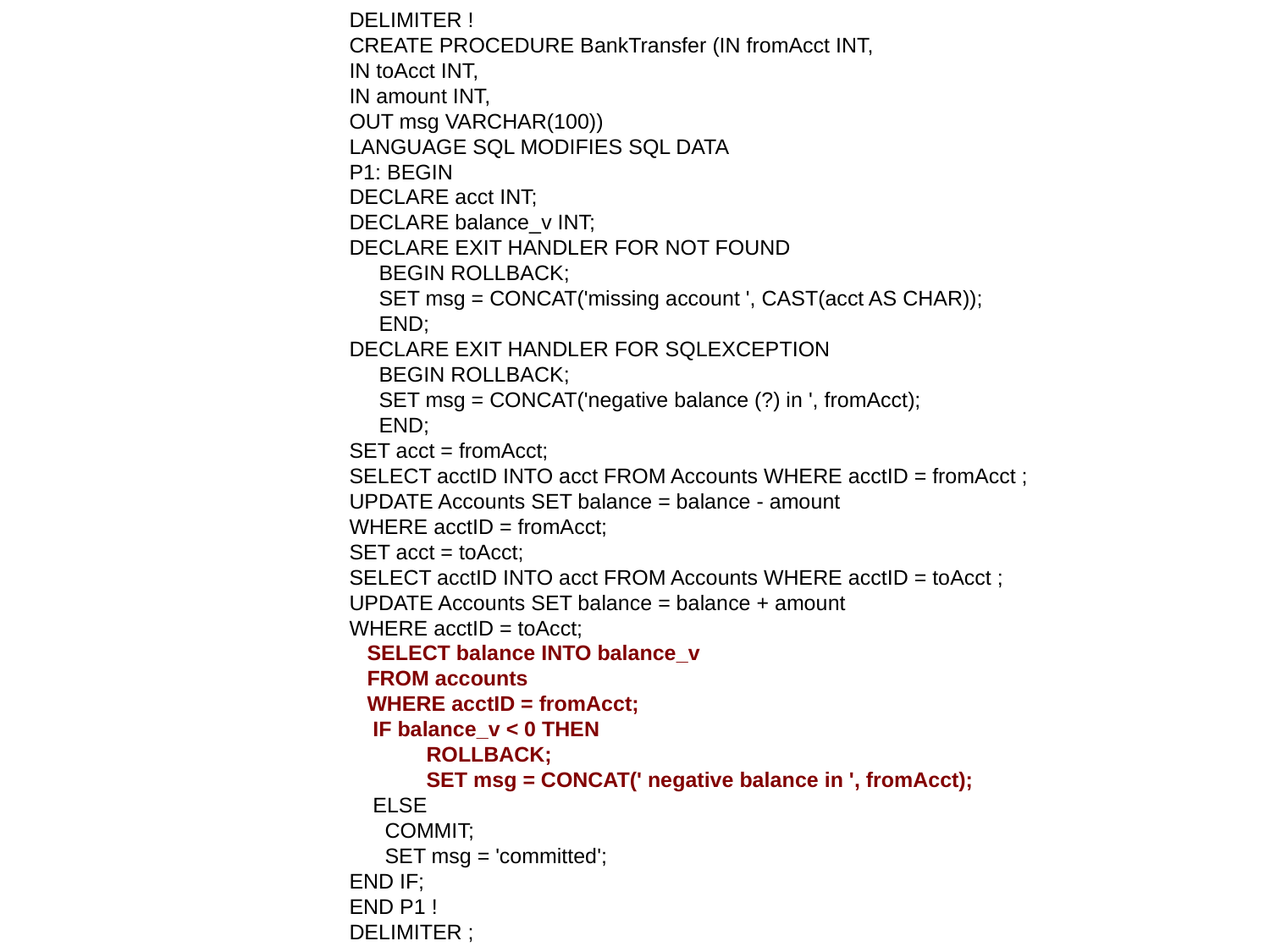

DELIMITER !
CREATE PROCEDURE BankTransfer (IN fromAcct INT,
IN toAcct INT,
IN amount INT,
OUT msg VARCHAR(100))
LANGUAGE SQL MODIFIES SQL DATA
P1: BEGIN
DECLARE acct INT;
DECLARE balance_v INT;
DECLARE EXIT HANDLER FOR NOT FOUND
     BEGIN ROLLBACK;
     SET msg = CONCAT('missing account ', CAST(acct AS CHAR));
     END;
DECLARE EXIT HANDLER FOR SQLEXCEPTION
     BEGIN ROLLBACK;
     SET msg = CONCAT('negative balance (?) in ', fromAcct);
     END;
SET acct = fromAcct;
SELECT acctID INTO acct FROM Accounts WHERE acctID = fromAcct ;
UPDATE Accounts SET balance = balance - amount
WHERE acctID = fromAcct;
SET acct = toAcct;
SELECT acctID INTO acct FROM Accounts WHERE acctID = toAcct ;
UPDATE Accounts SET balance = balance + amount
WHERE acctID = toAcct;
   SELECT balance INTO balance_v
   FROM accounts
   WHERE acctID = fromAcct;
    IF balance_v < 0 THEN
             ROLLBACK;
             SET msg = CONCAT(' negative balance in ', fromAcct);
    ELSE
      COMMIT;
      SET msg = 'committed';
END IF;
END P1 !
DELIMITER ;
#